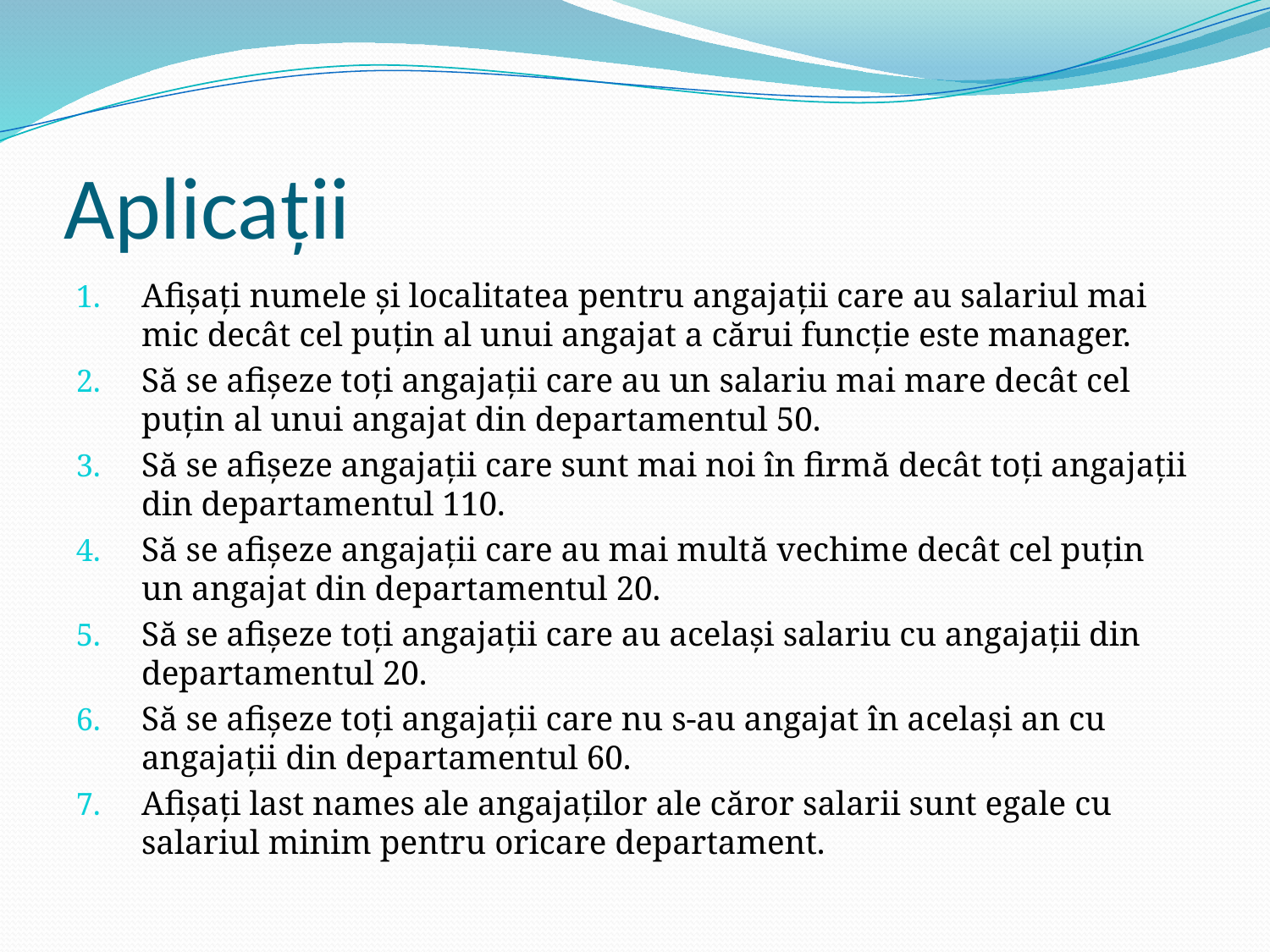

# Aplicații
Afişaţi numele şi localitatea pentru angajaţii care au salariul mai mic decât cel puţin al unui angajat a cărui funcţie este manager.
Să se afişeze toţi angajaţii care au un salariu mai mare decât cel puţin al unui angajat din departamentul 50.
Să se afişeze angajaţii care sunt mai noi în firmă decât toţi angajaţii din departamentul 110.
Să se afişeze angajaţii care au mai multă vechime decât cel puţin un angajat din departamentul 20.
Să se afişeze toţi angajaţii care au acelaşi salariu cu angajaţii din departamentul 20.
Să se afişeze toţi angajaţii care nu s-au angajat în acelaşi an cu angajaţii din departamentul 60.
Afișați last names ale angajaților ale căror salarii sunt egale cu salariul minim pentru oricare departament.